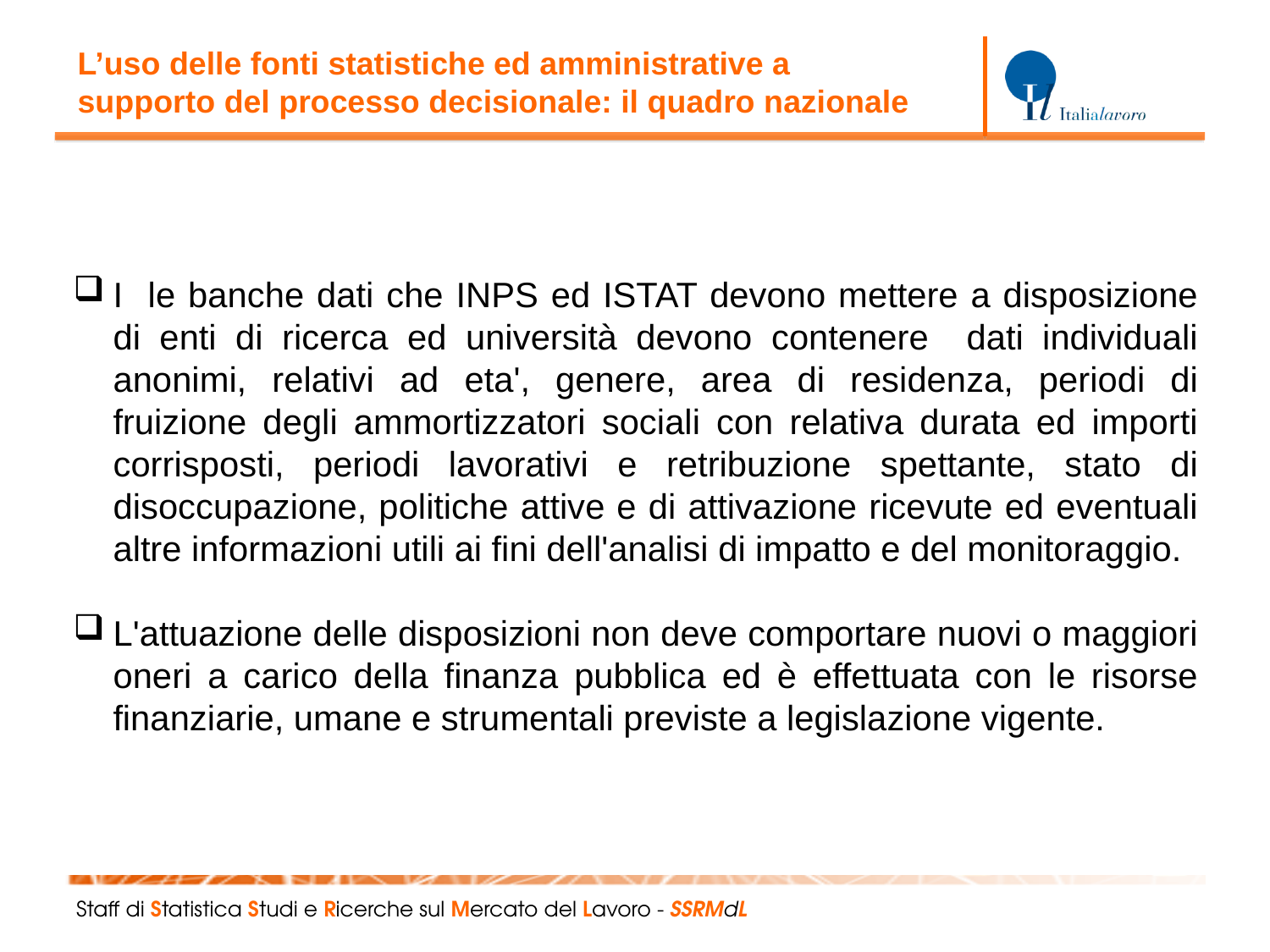

L’uso delle fonti statistiche ed amministrative a
supporto del processo decisionale: il quadro nazionale
I  le banche dati che INPS ed ISTAT devono mettere a disposizione di enti di ricerca ed università devono contenere  dati individuali anonimi, relativi ad eta', genere, area di residenza, periodi di fruizione degli ammortizzatori sociali con relativa durata ed importi corrisposti, periodi lavorativi e retribuzione spettante, stato di disoccupazione, politiche attive e di attivazione ricevute ed eventuali altre informazioni utili ai fini dell'analisi di impatto e del monitoraggio.

L'attuazione delle disposizioni non deve comportare nuovi o maggiori oneri a carico della finanza pubblica ed è effettuata con le risorse finanziarie, umane e strumentali previste a legislazione vigente.
Staff di Statistica Studi e Ricerche sul Mercato del Lavoro - SSRMdL